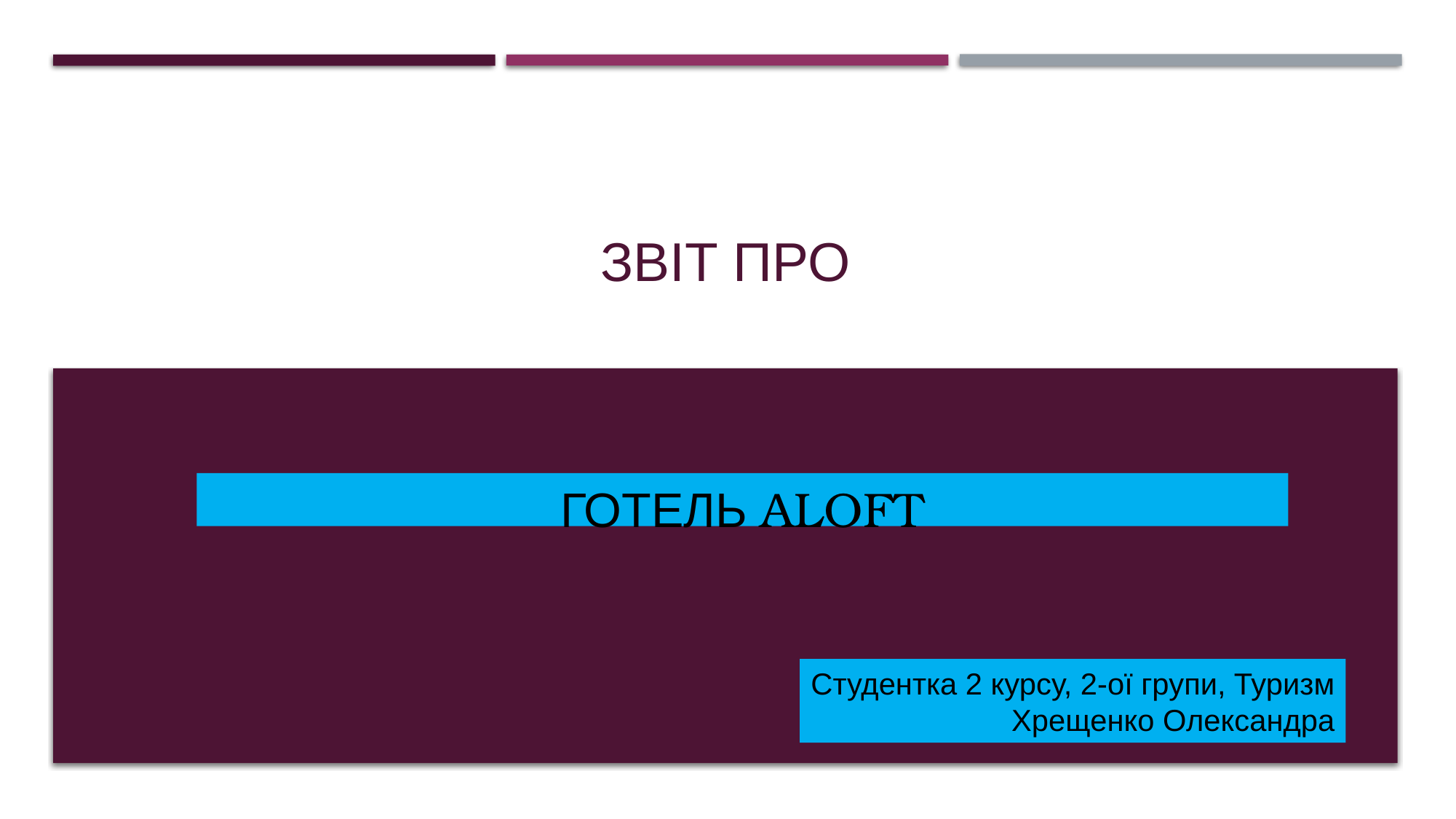

# Звіт про
Готель Aloft

Студентка 2 курсу, 2-ої групи, Туризм
Хрещенко Олександра